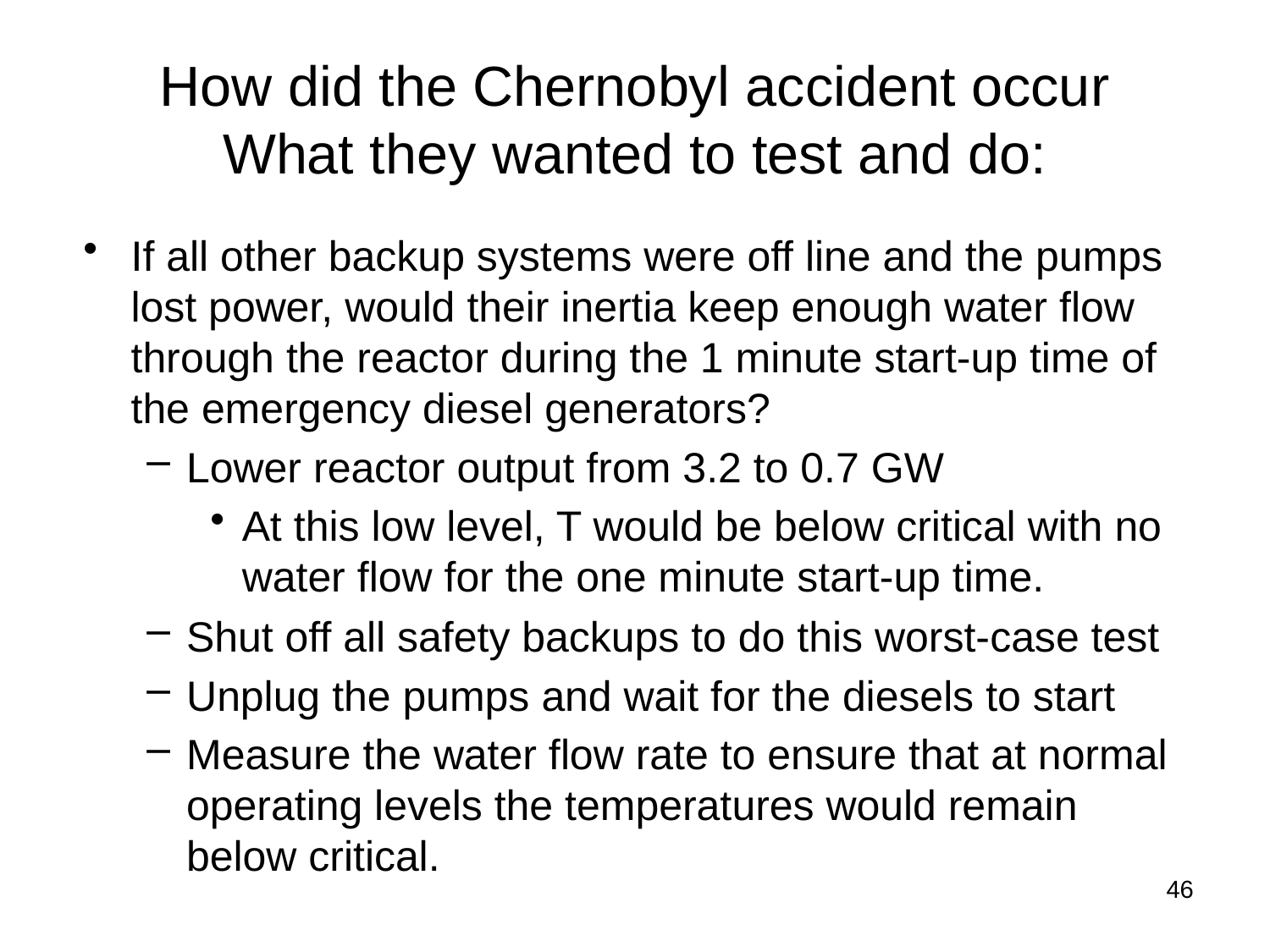

# How did the Chernobyl accident occur What they wanted to test and do:
If all other backup systems were off line and the pumps lost power, would their inertia keep enough water flow through the reactor during the 1 minute start-up time of the emergency diesel generators?
Lower reactor output from 3.2 to 0.7 GW
At this low level, T would be below critical with no water flow for the one minute start-up time.
Shut off all safety backups to do this worst-case test
Unplug the pumps and wait for the diesels to start
Measure the water flow rate to ensure that at normal operating levels the temperatures would remain below critical.

46